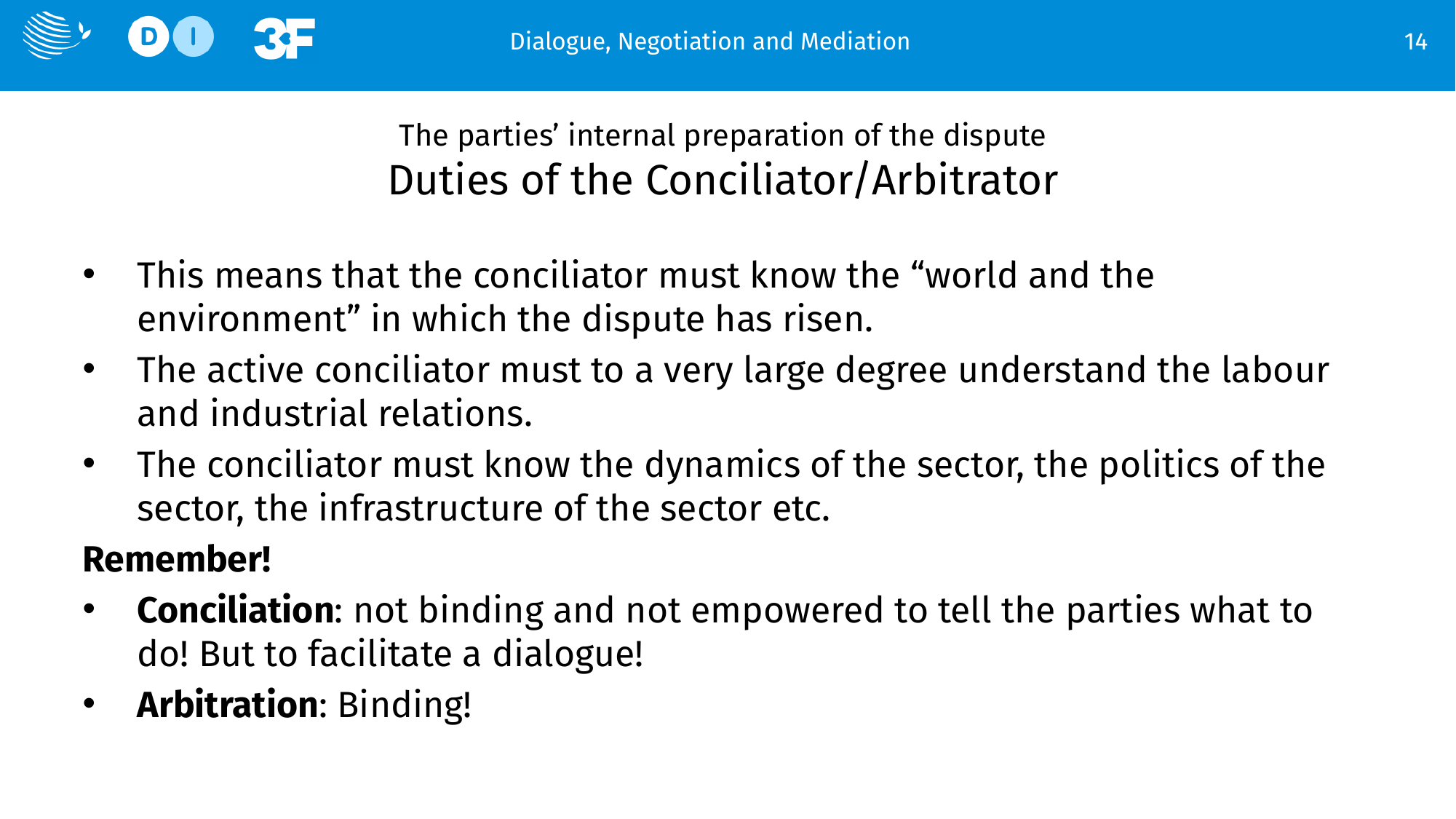

Dialogue, Negotiation and Mediation
14
# The parties’ internal preparation of the dispute Duties of the Conciliator/Arbitrator
This means that the conciliator must know the “world and the environment” in which the dispute has risen.
The active conciliator must to a very large degree understand the labour and industrial relations.
The conciliator must know the dynamics of the sector, the politics of the sector, the infrastructure of the sector etc.
Remember!
Conciliation: not binding and not empowered to tell the parties what to do! But to facilitate a dialogue!
Arbitration: Binding!